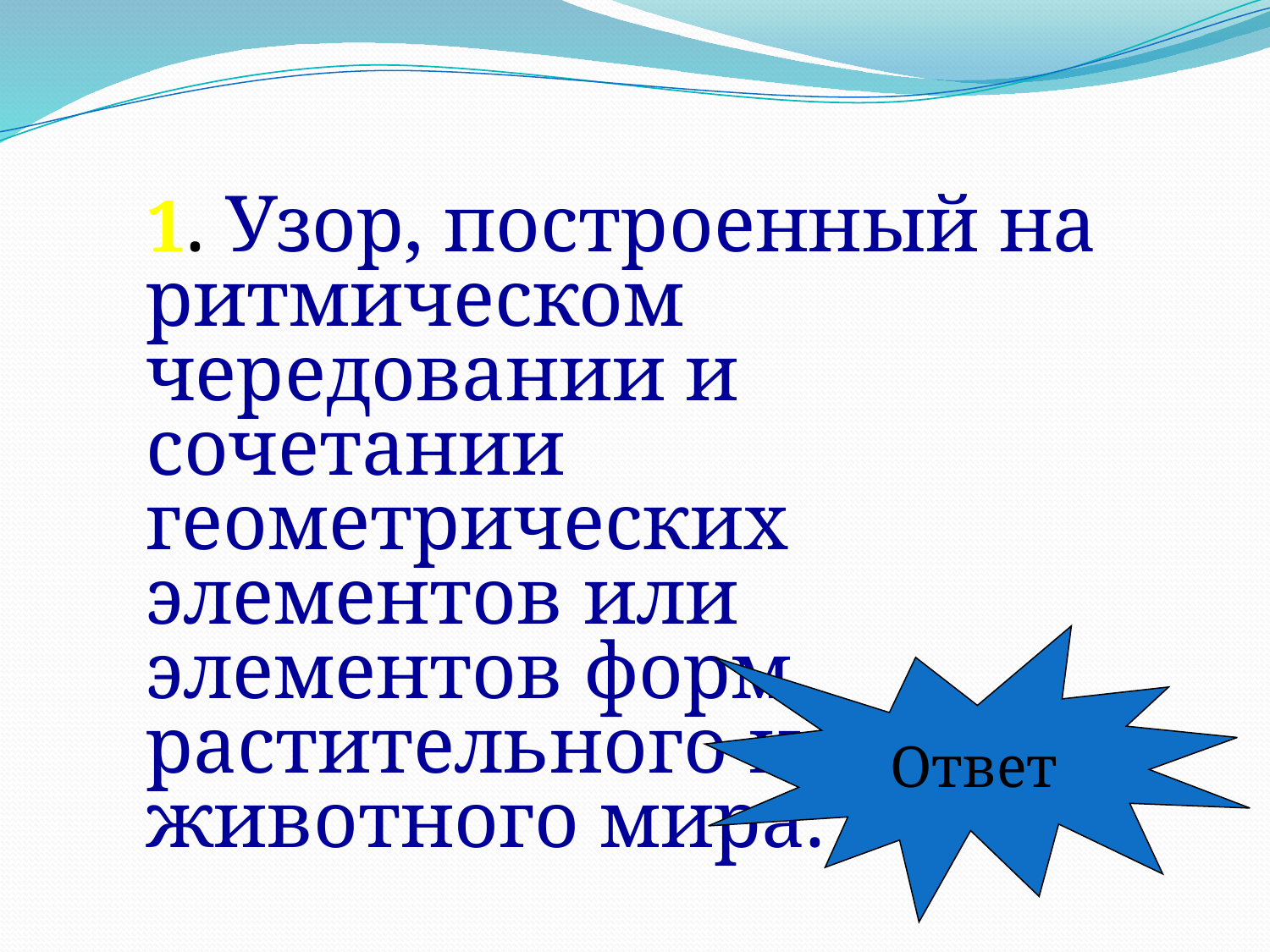

#
   1. Узор, построенный на ритмическом чередовании и сочетании геометрических элементов или элементов форм растительного и животного мира.
                                                                                     орнамент
Ответ